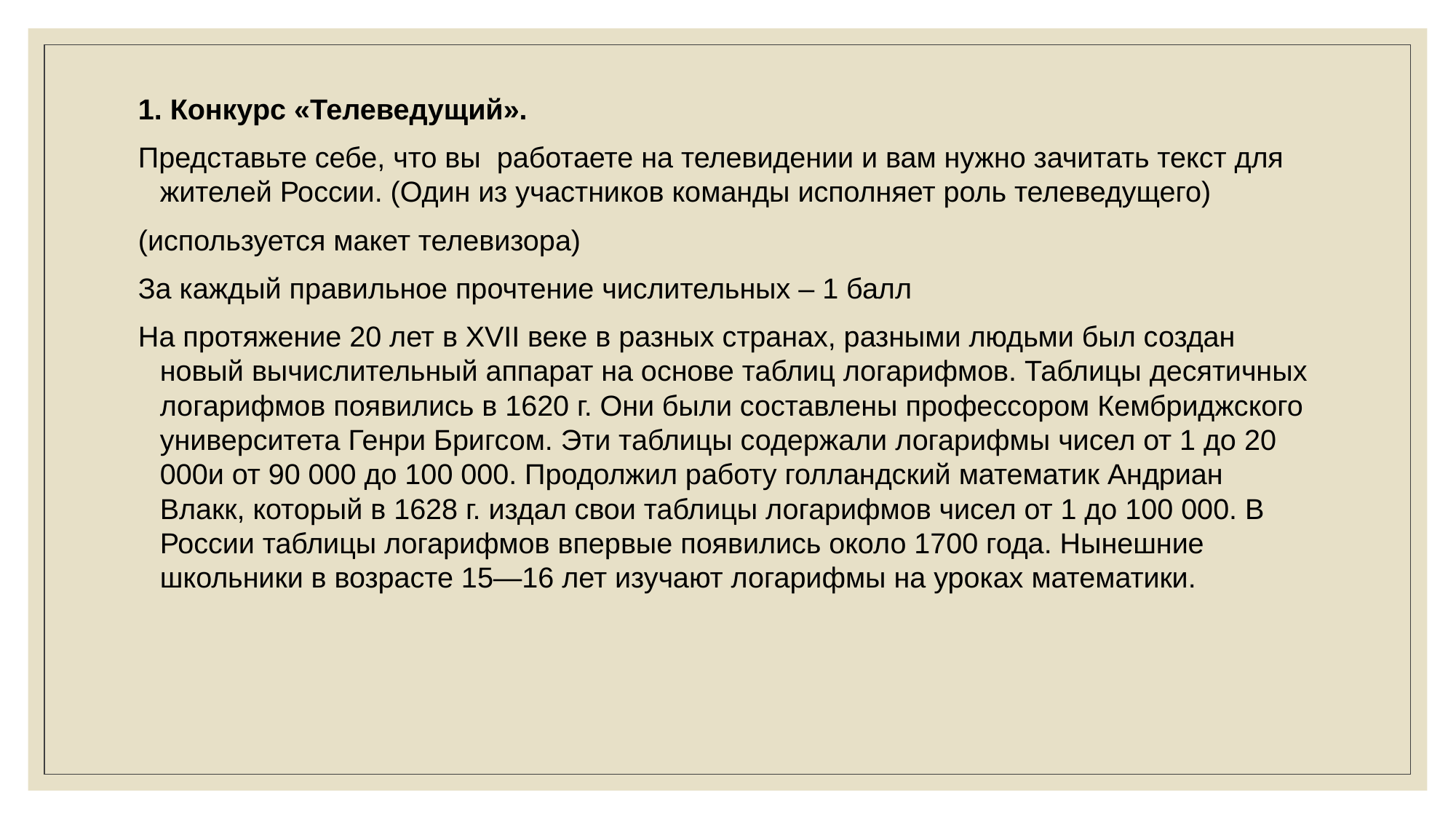

1. Конкурс «Телеведущий».
Представьте себе, что вы  работаете на телевидении и вам нужно зачитать текст для жителей России. (Один из участников команды исполняет роль телеведущего)
(используется макет телевизора)
За каждый правильное прочтение числительных – 1 балл
На протяжение 20 лет в XVII веке в разных странах, разными людьми был создан новый вычислительный аппарат на основе таблиц логарифмов. Таблицы десятичных логарифмов появились в 1620 г. Они были составлены профессором Кембриджского университета Генри Бригсом. Эти таблицы содержали логарифмы чисел от 1 до 20 000и от 90 000 до 100 000. Продолжил работу голландский математик Андриан Влакк, который в 1628 г. издал свои таблицы логарифмов чисел от 1 до 100 000. В России таблицы логарифмов впервые появились около 1700 года. Нынешние школьники в возрасте 15—16 лет изучают логарифмы на уроках математики.